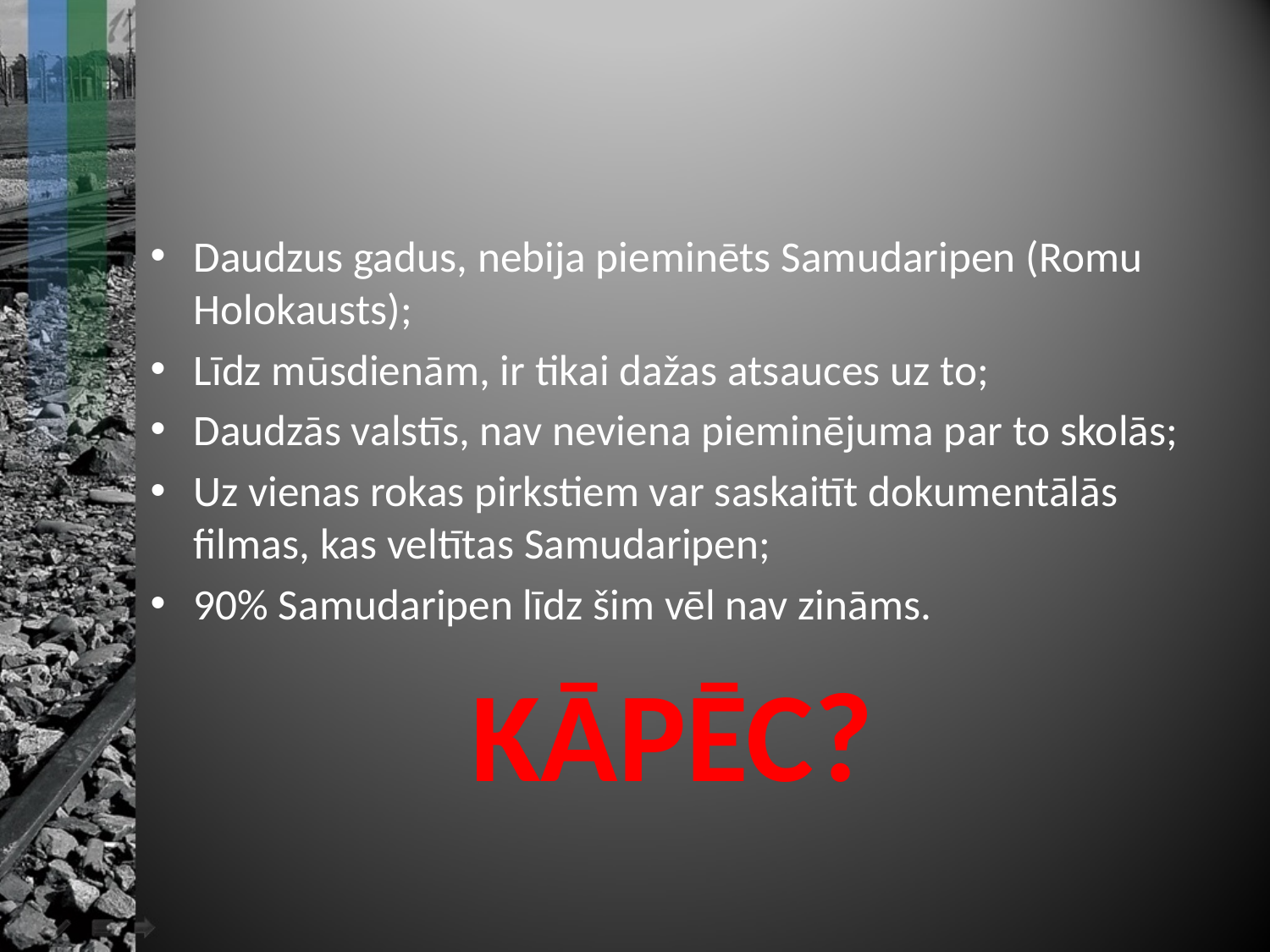

Daudzus gadus, nebija pieminēts Samudaripen (Romu Holokausts);
Līdz mūsdienām, ir tikai dažas atsauces uz to;
Daudzās valstīs, nav neviena pieminējuma par to skolās;
Uz vienas rokas pirkstiem var saskaitīt dokumentālās filmas, kas veltītas Samudaripen;
90% Samudaripen līdz šim vēl nav zināms.
KĀPĒC?